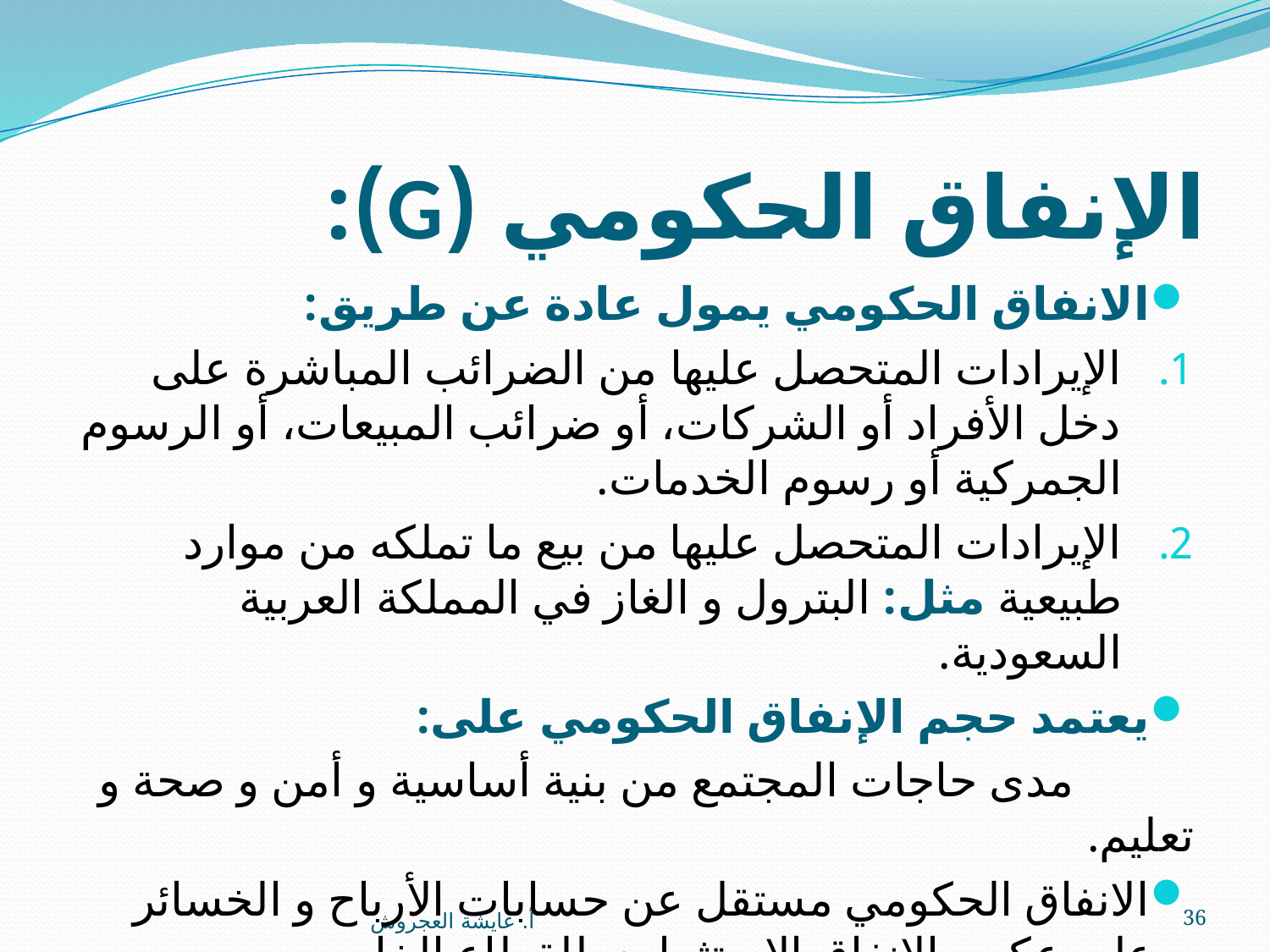

# الإنفاق الحكومي (G):
الانفاق الحكومي يمول عادة عن طريق:
الإيرادات المتحصل عليها من الضرائب المباشرة على دخل الأفراد أو الشركات، أو ضرائب المبيعات، أو الرسوم الجمركية أو رسوم الخدمات.
الإيرادات المتحصل عليها من بيع ما تملكه من موارد طبيعية مثل: البترول و الغاز في المملكة العربية السعودية.
يعتمد حجم الإنفاق الحكومي على:
          مدى حاجات المجتمع من بنية أساسية و أمن و صحة و تعليم.
الانفاق الحكومي مستقل عن حسابات الأرباح و الخسائر على عكس الانفاق الاستثماري للقطاع الخاص.
أ. عايشة العجروش
36